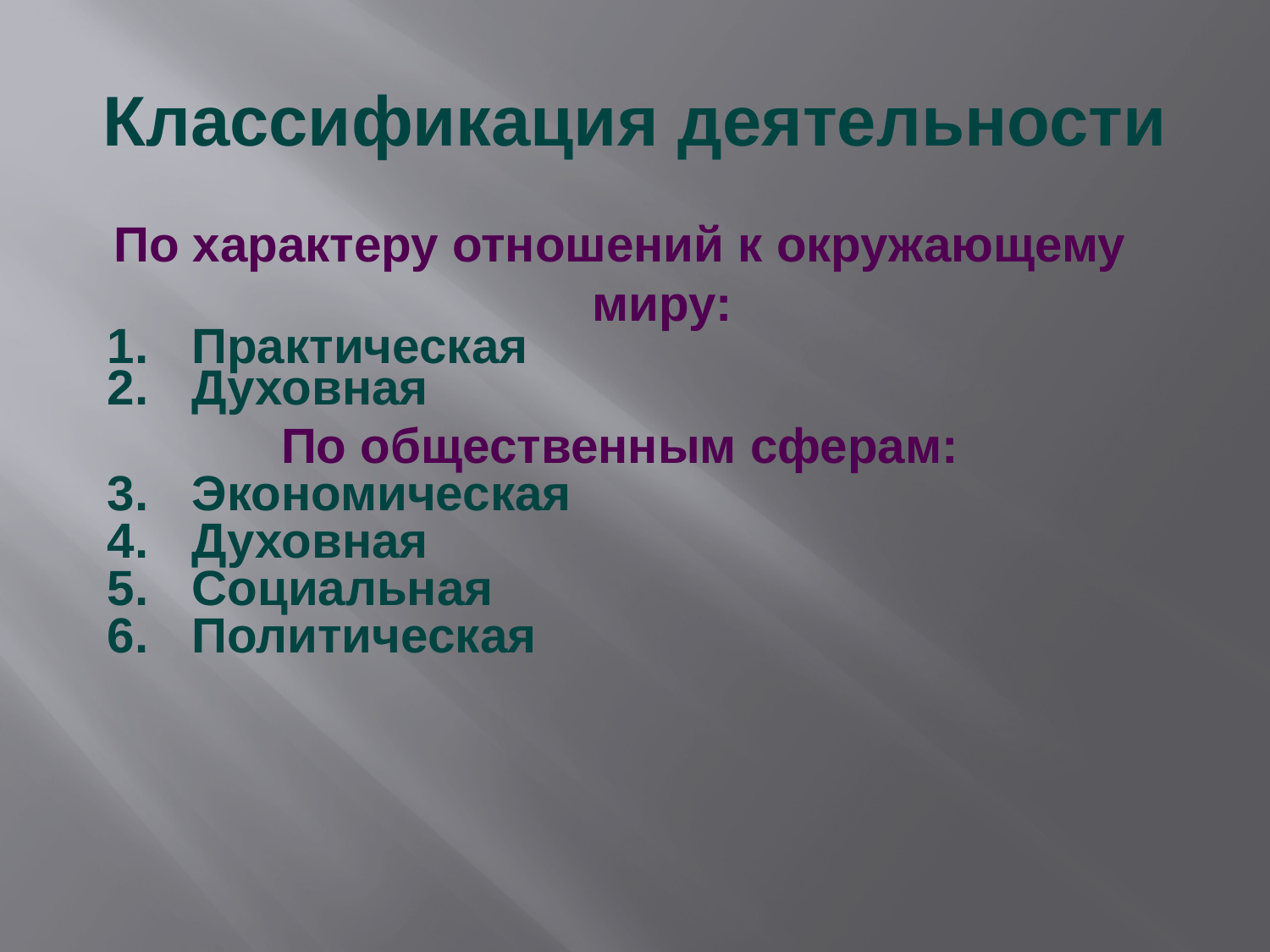

# Классификация деятельности
По характеру отношений к окружающему миру:
Практическая
Духовная
По общественным сферам:
Экономическая
Духовная
Социальная
Политическая